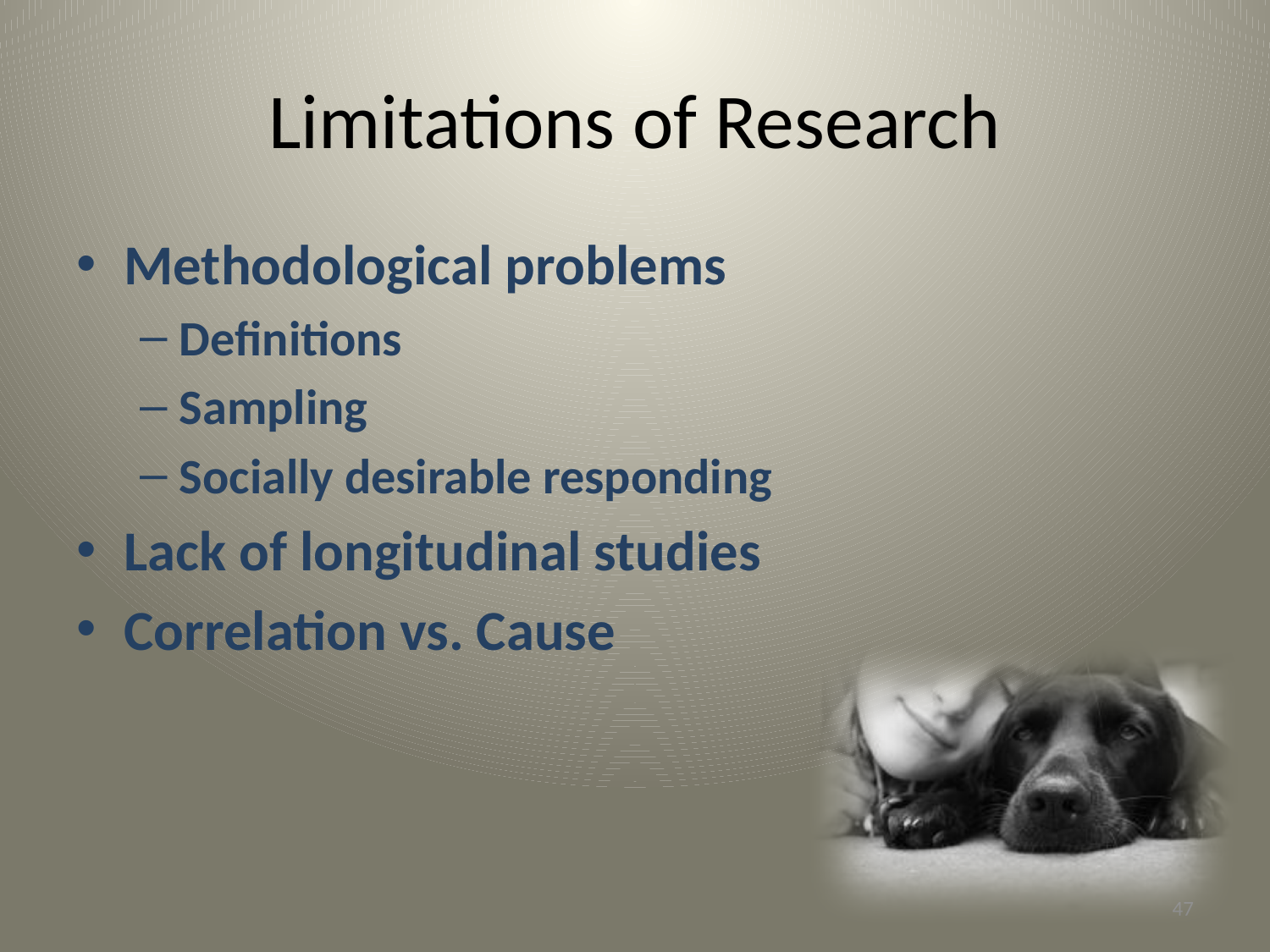

# Limitations of Research
Methodological problems
Definitions
Sampling
Socially desirable responding
Lack of longitudinal studies
Correlation vs. Cause

47